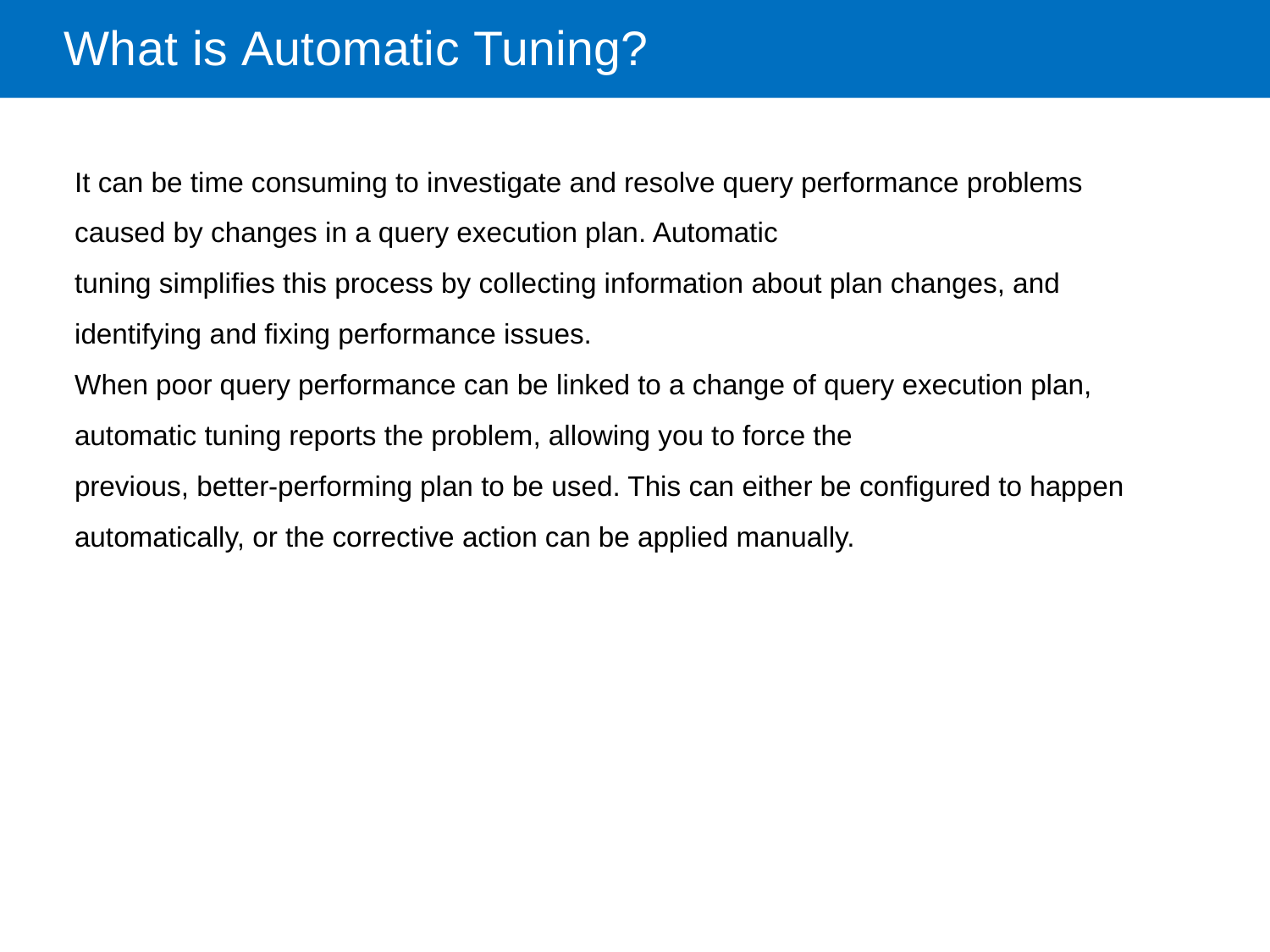

# What is Automatic Tuning?
It can be time consuming to investigate and resolve query performance problems caused by changes in a query execution plan. Automatic
tuning simplifies this process by collecting information about plan changes, and identifying and fixing performance issues.
When poor query performance can be linked to a change of query execution plan, automatic tuning reports the problem, allowing you to force the
previous, better-performing plan to be used. This can either be configured to happen automatically, or the corrective action can be applied manually.